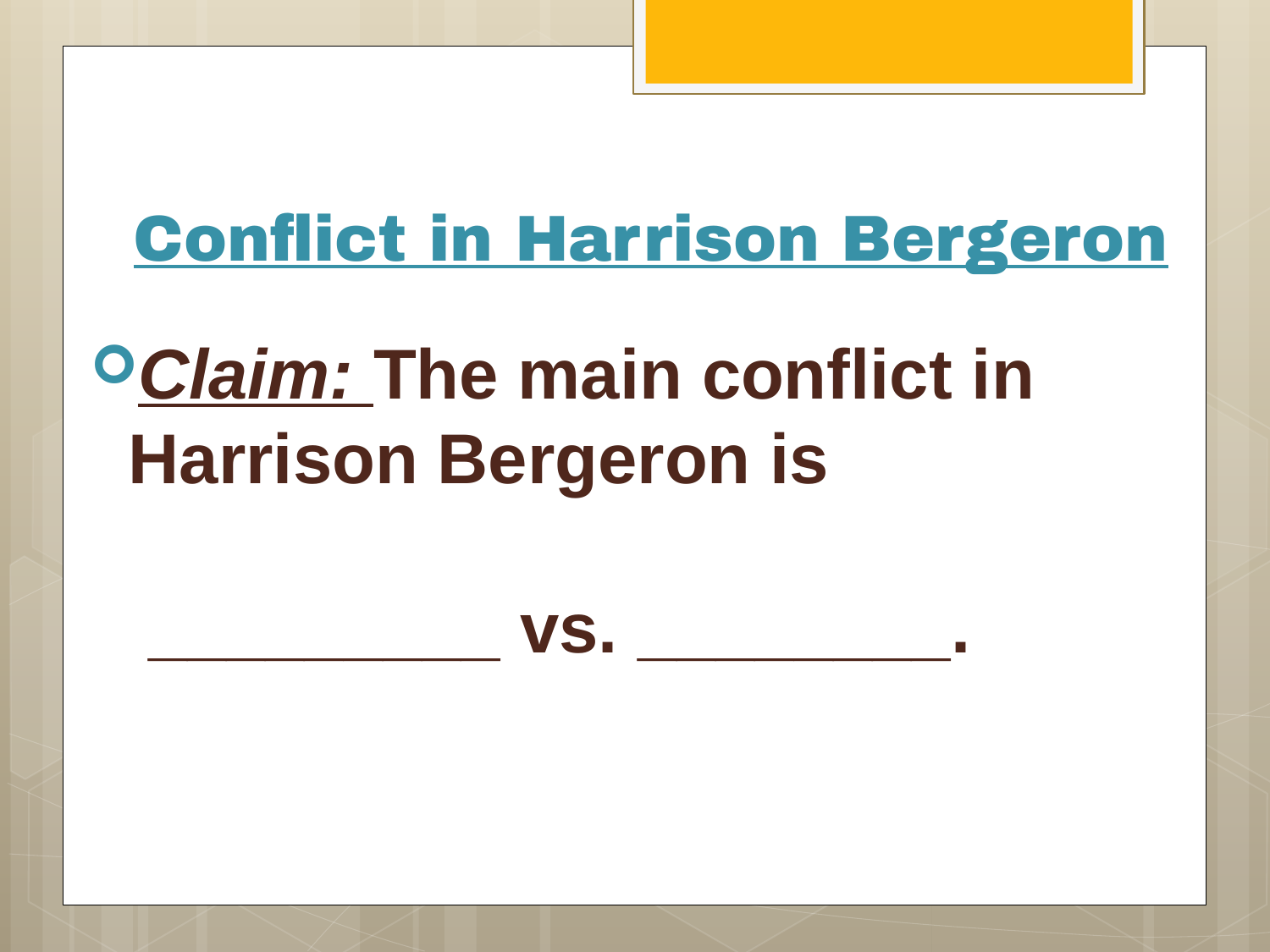

# Conflict in Harrison Bergeron
Claim: The main conflict in Harrison Bergeron is
 _________ vs. ________.